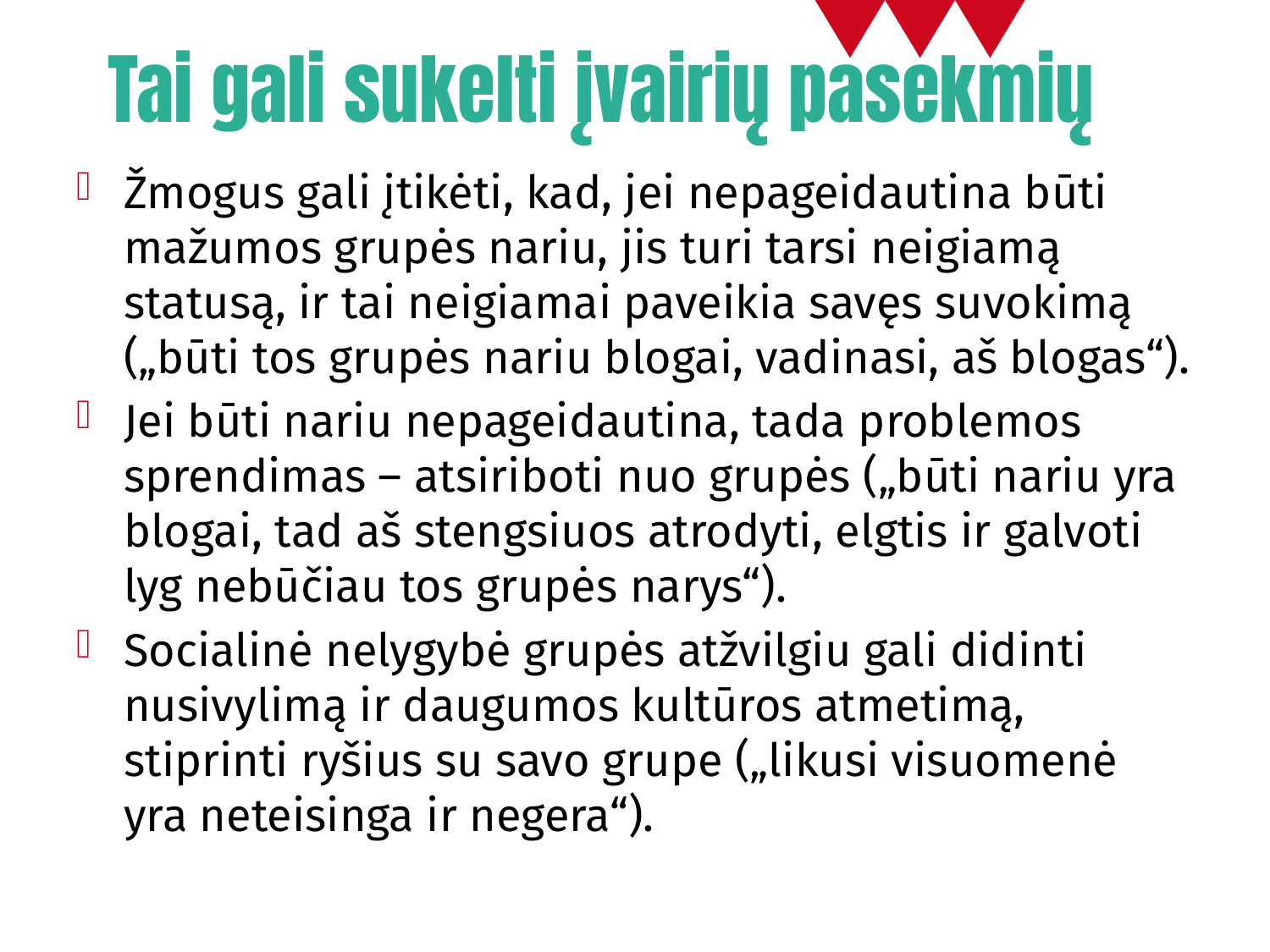

# Tai gali sukelti įvairių pasekmių
Žmogus gali įtikėti, kad, jei nepageidautina būti mažumos grupės nariu, jis turi tarsi neigiamą statusą, ir tai neigiamai paveikia savęs suvokimą („būti tos grupės nariu blogai, vadinasi, aš blogas“).
Jei būti nariu nepageidautina, tada problemos sprendimas – atsiriboti nuo grupės („būti nariu yra blogai, tad aš stengsiuos atrodyti, elgtis ir galvoti lyg nebūčiau tos grupės narys“).
Socialinė nelygybė grupės atžvilgiu gali didinti nusivylimą ir daugumos kultūros atmetimą, stiprinti ryšius su savo grupe („likusi visuomenė yra neteisinga ir negera“).